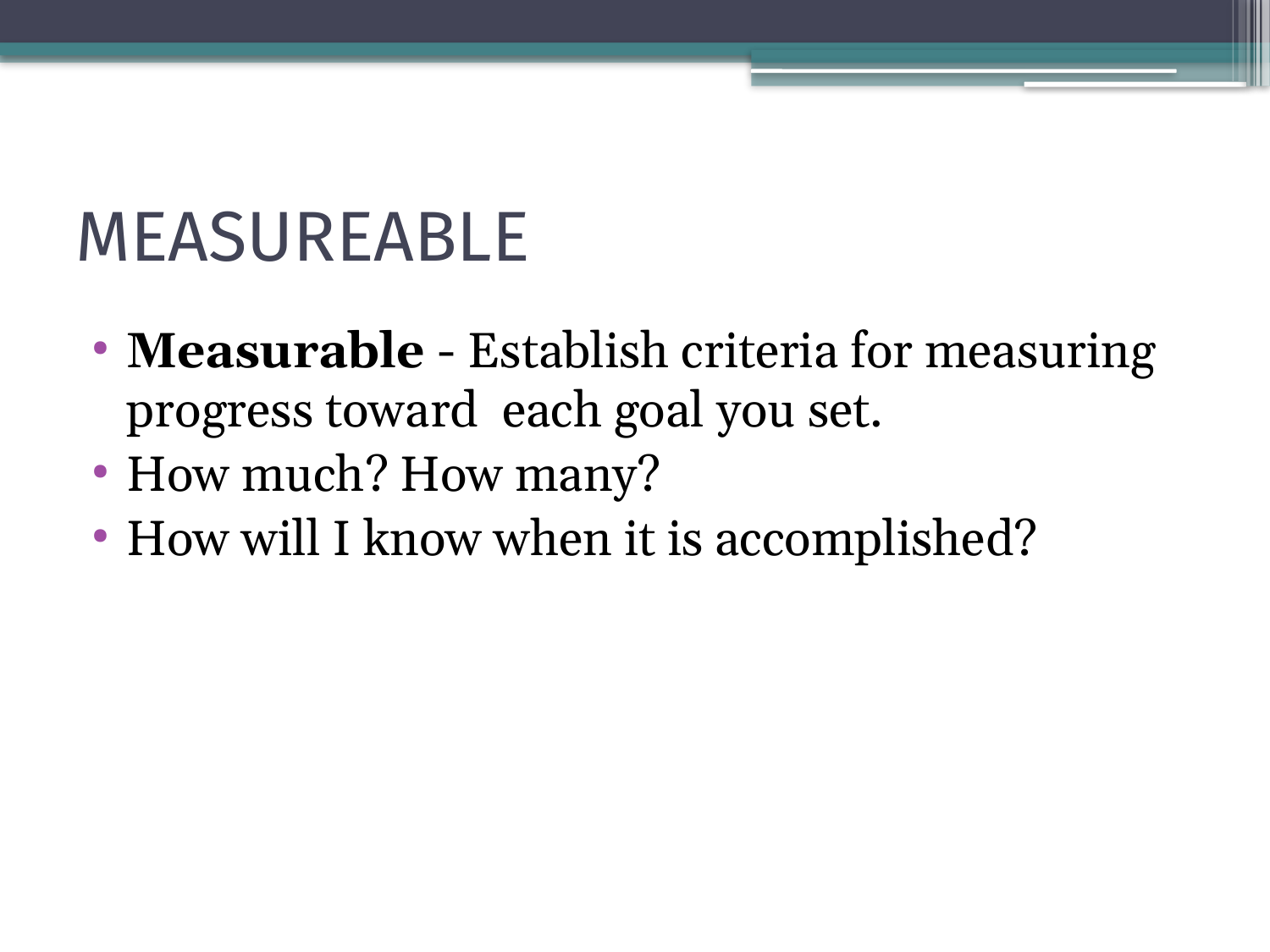

# MEASUREABLE
Measurable - Establish criteria for measuring progress toward  each goal you set.
How much? How many?
How will I know when it is accomplished?